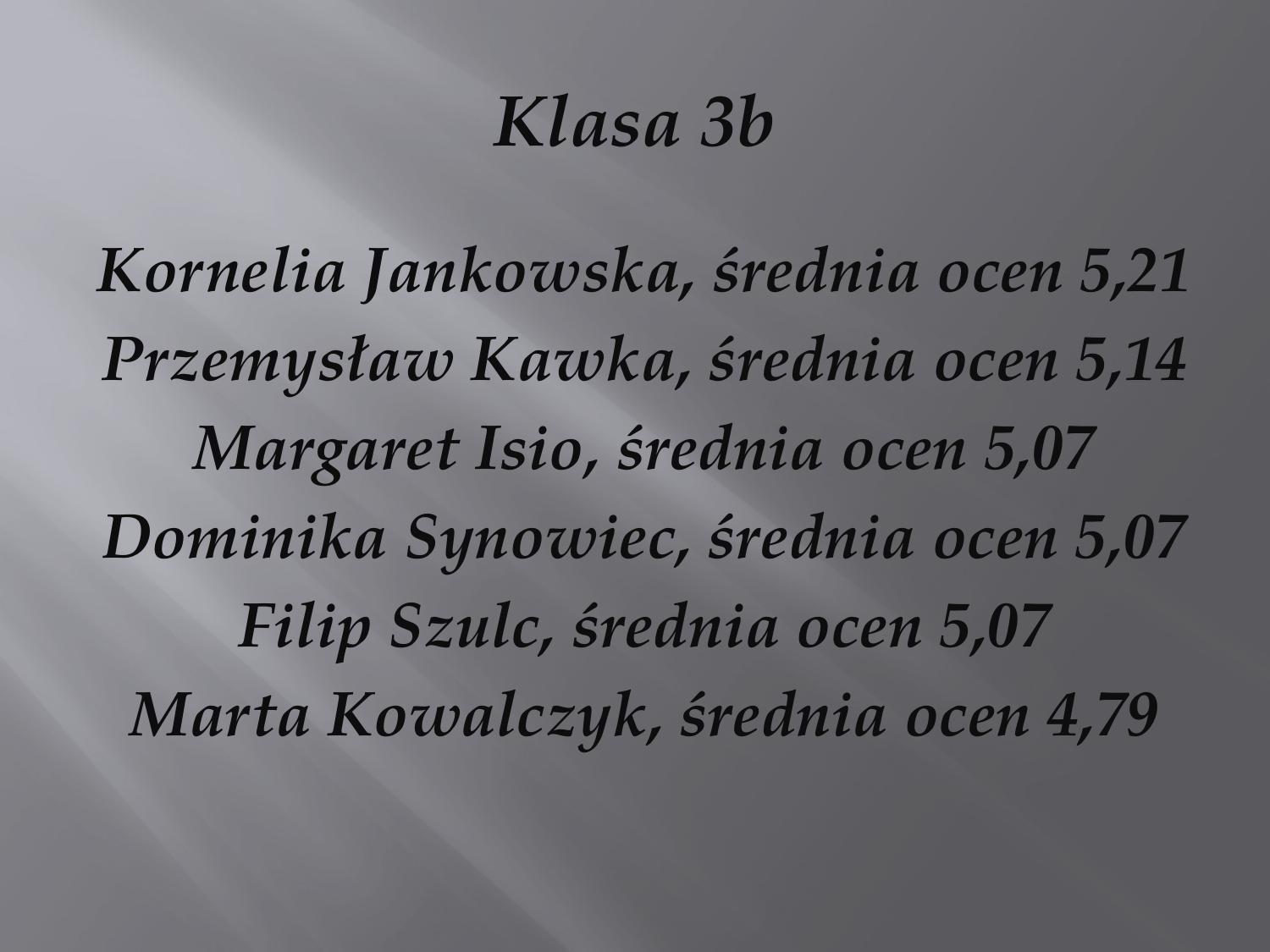

# Klasa 3b
Kornelia Jankowska, średnia ocen 5,21
Przemysław Kawka, średnia ocen 5,14
Margaret Isio, średnia ocen 5,07
Dominika Synowiec, średnia ocen 5,07
Filip Szulc, średnia ocen 5,07
Marta Kowalczyk, średnia ocen 4,79